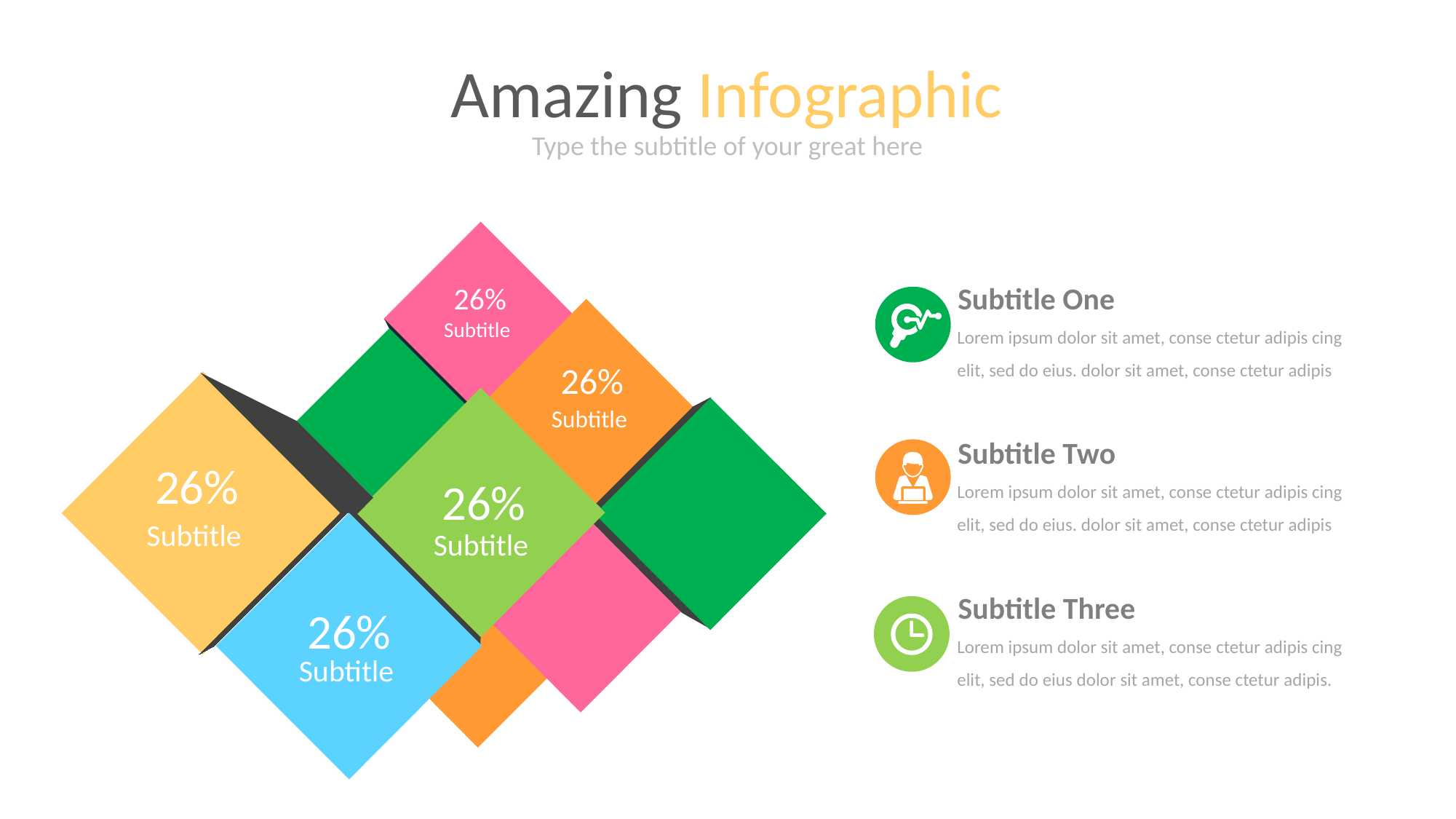

Amazing Infographic
Type the subtitle of your great here

Subtitle One
26%
Subtitle

Lorem ipsum dolor sit amet, conse ctetur adipis cing elit, sed do eius. dolor sit amet, conse ctetur adipis

26%
Subtitle

Subtitle Two

26%
Subtitle

Lorem ipsum dolor sit amet, conse ctetur adipis cing elit, sed do eius. dolor sit amet, conse ctetur adipis
26%
Subtitle

Subtitle Three
26%
Subtitle

Lorem ipsum dolor sit amet, conse ctetur adipis cing elit, sed do eius dolor sit amet, conse ctetur adipis.